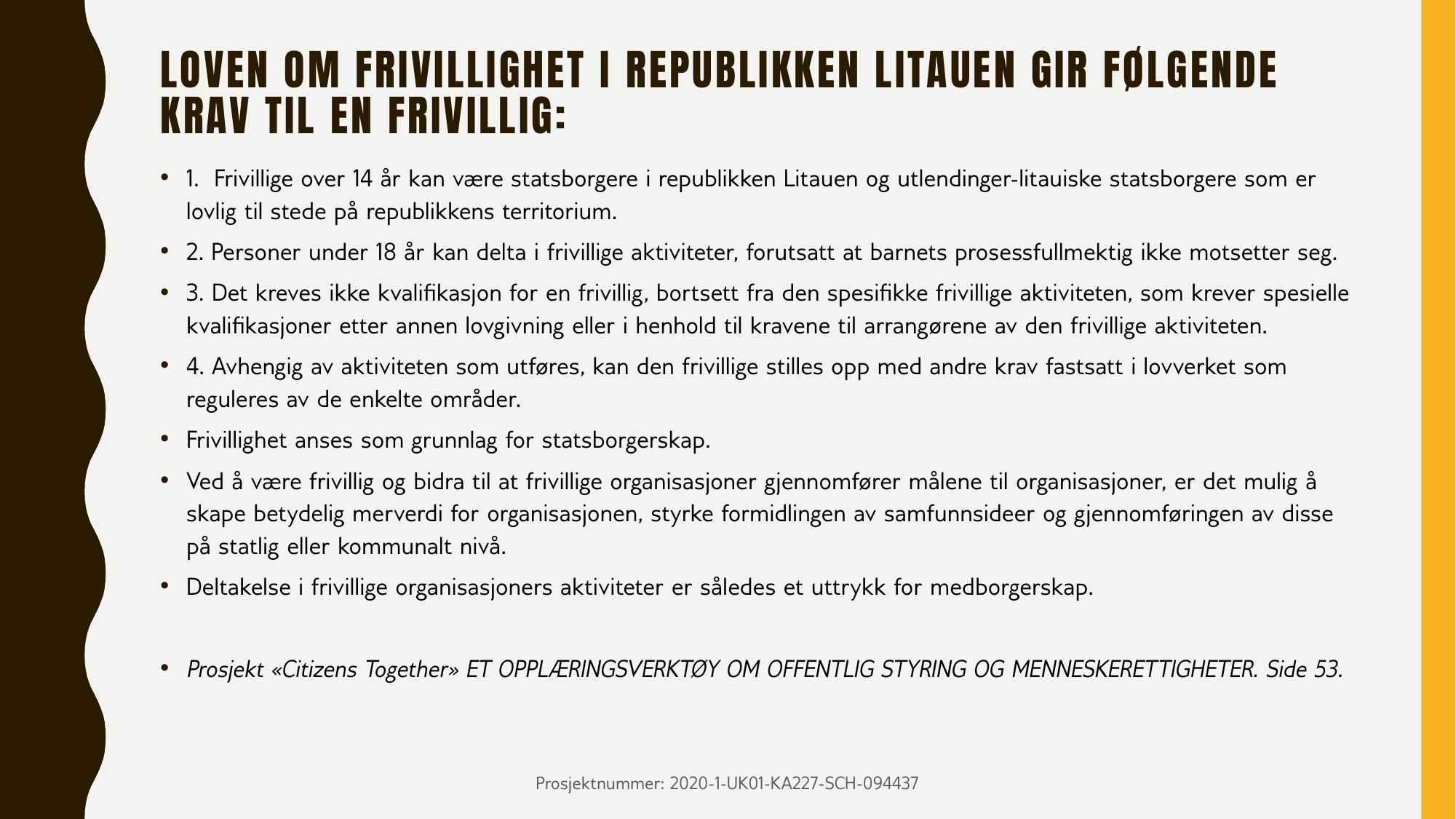

# Loven om frivillighet i Republikken Litauen gir følgende krav til en frivillig:
1.  Frivillige over 14 år kan være statsborgere i republikken Litauen og utlendinger-litauiske statsborgere som er lovlig til stede på republikkens territorium.
2. Personer under 18 år kan delta i frivillige aktiviteter, forutsatt at barnets prosessfullmektig ikke motsetter seg.
3. Det kreves ikke kvalifikasjon for en frivillig, bortsett fra den spesifikke frivillige aktiviteten, som krever spesielle kvalifikasjoner etter annen lovgivning eller i henhold til kravene til arrangørene av den frivillige aktiviteten.
4. Avhengig av aktiviteten som utføres, kan den frivillige stilles opp med andre krav fastsatt i lovverket som reguleres av de enkelte områder.
Frivillighet anses som grunnlag for statsborgerskap.
Ved å være frivillig og bidra til at frivillige organisasjoner gjennomfører målene til organisasjoner, er det mulig å skape betydelig merverdi for organisasjonen, styrke formidlingen av samfunnsideer og gjennomføringen av disse på statlig eller kommunalt nivå.
Deltakelse i frivillige organisasjoners aktiviteter er således et uttrykk for medborgerskap.

Prosjekt «Citizens Together» ET OPPLÆRINGSVERKTØY OM OFFENTLIG STYRING OG MENNESKERETTIGHETER. Side 53.

Prosjektnummer: 2020-1-UK01-KA227-SCH-094437